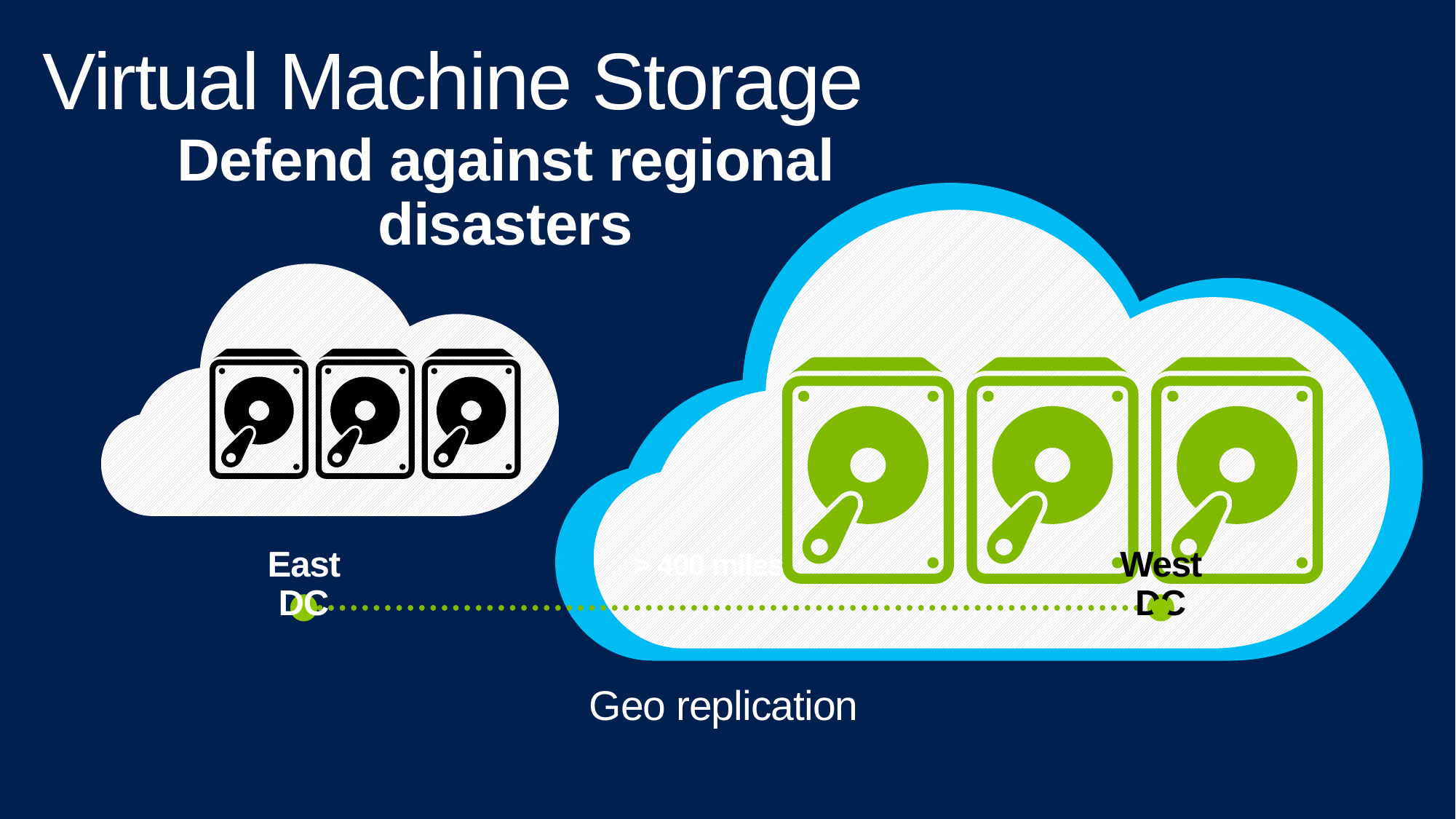

Virtual Machine Storage
Defend against regional disasters

East DC
West DC
> 400 miles

Geo replication